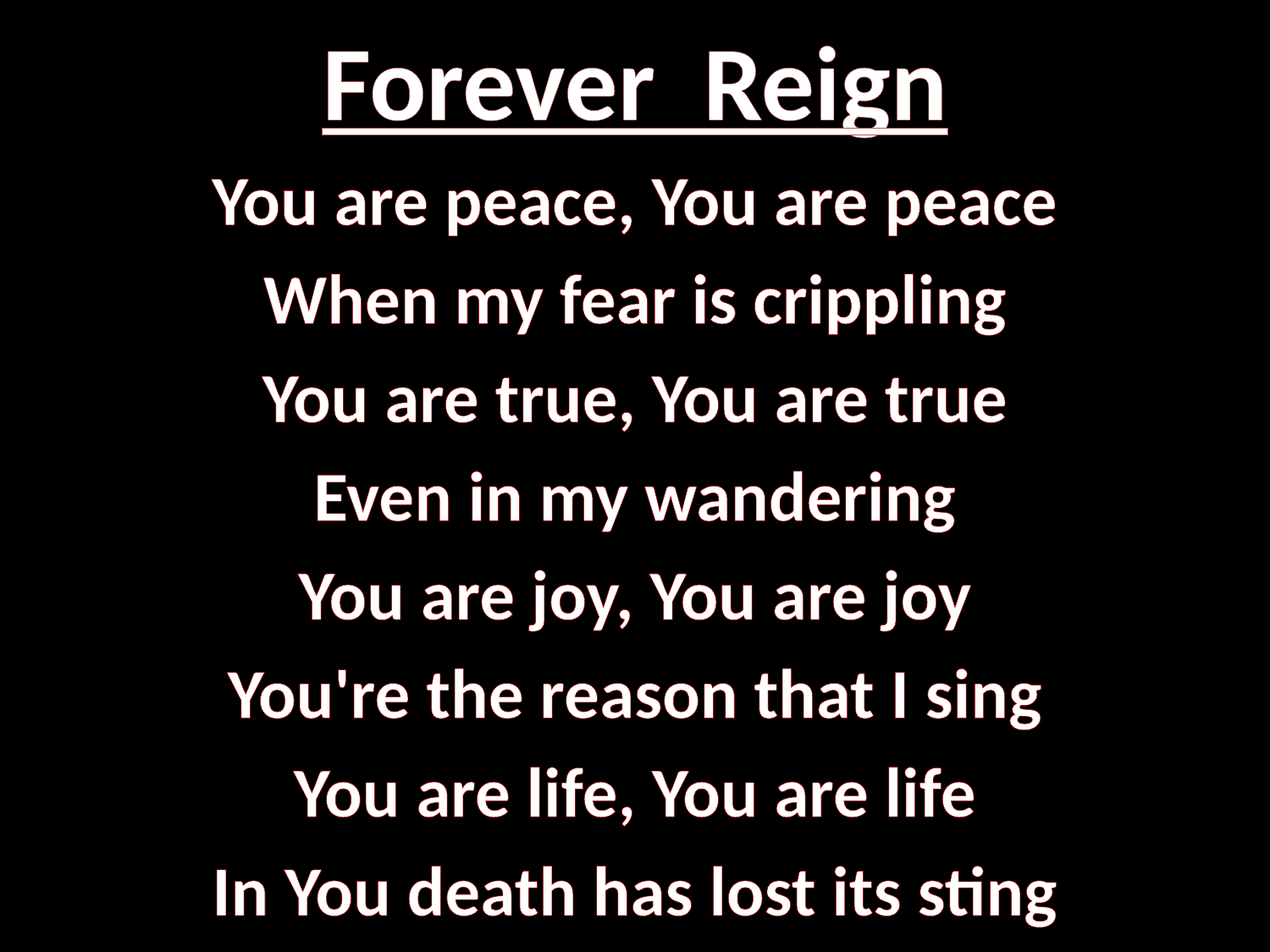

# Forever  Reign
You are peace, You are peace
When my fear is crippling
You are true, You are true
Even in my wandering
You are joy, You are joy
You're the reason that I sing
You are life, You are life
In You death has lost its sting